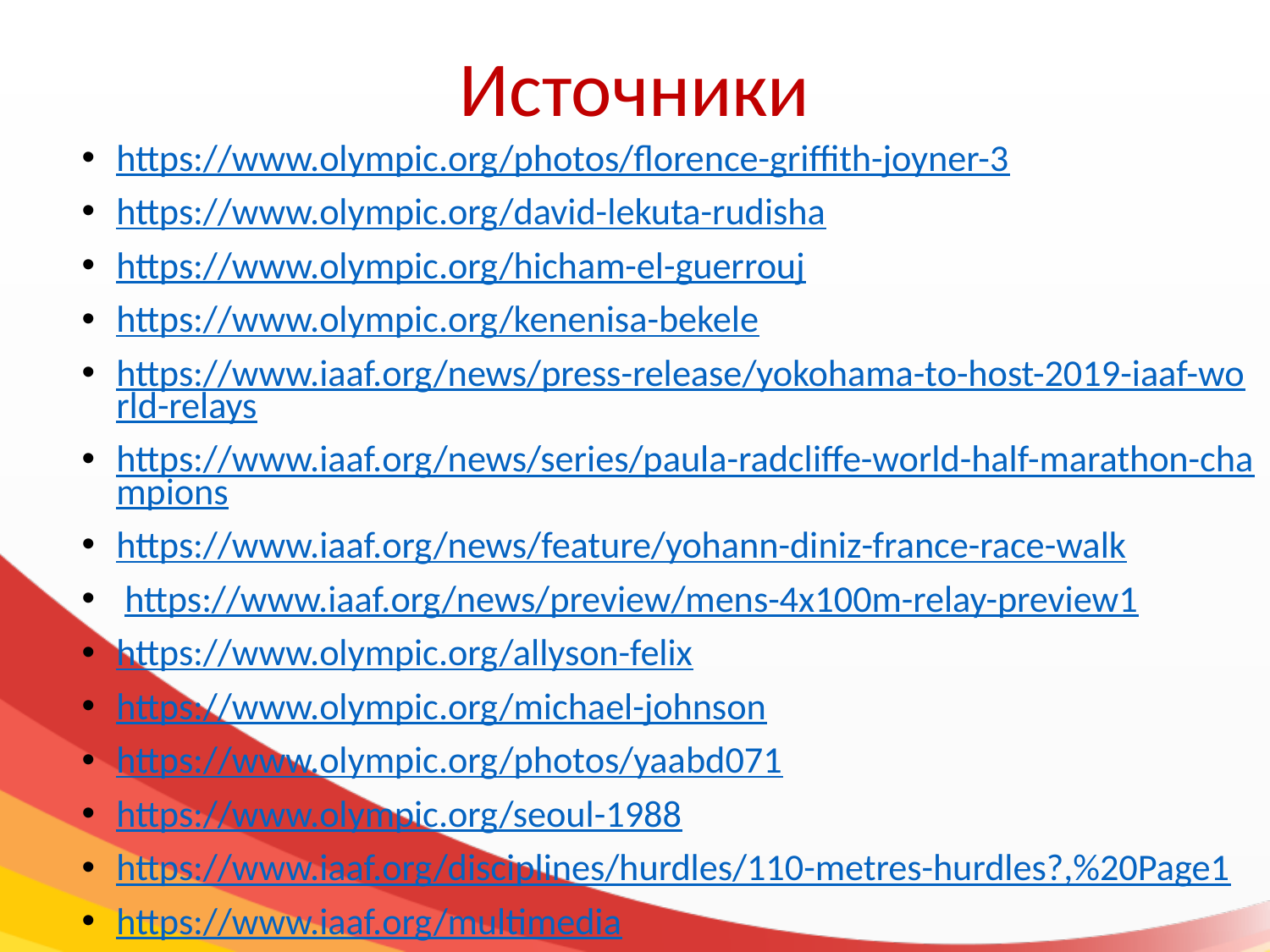

# Источники
https://www.olympic.org/photos/florence-griffith-joyner-3
https://www.olympic.org/david-lekuta-rudisha
https://www.olympic.org/hicham-el-guerrouj
https://www.olympic.org/kenenisa-bekele
https://www.iaaf.org/news/press-release/yokohama-to-host-2019-iaaf-world-relays
https://www.iaaf.org/news/series/paula-radcliffe-world-half-marathon-champions
https://www.iaaf.org/news/feature/yohann-diniz-france-race-walk
 https://www.iaaf.org/news/preview/mens-4x100m-relay-preview1
https://www.olympic.org/allyson-felix
https://www.olympic.org/michael-johnson
https://www.olympic.org/photos/yaabd071
https://www.olympic.org/seoul-1988
https://www.iaaf.org/disciplines/hurdles/110-metres-hurdles?,%20Page1
https://www.iaaf.org/multimedia
https://www.iaaf.org/news/feature/beatrice-chepkoech-steeplechase-world-record